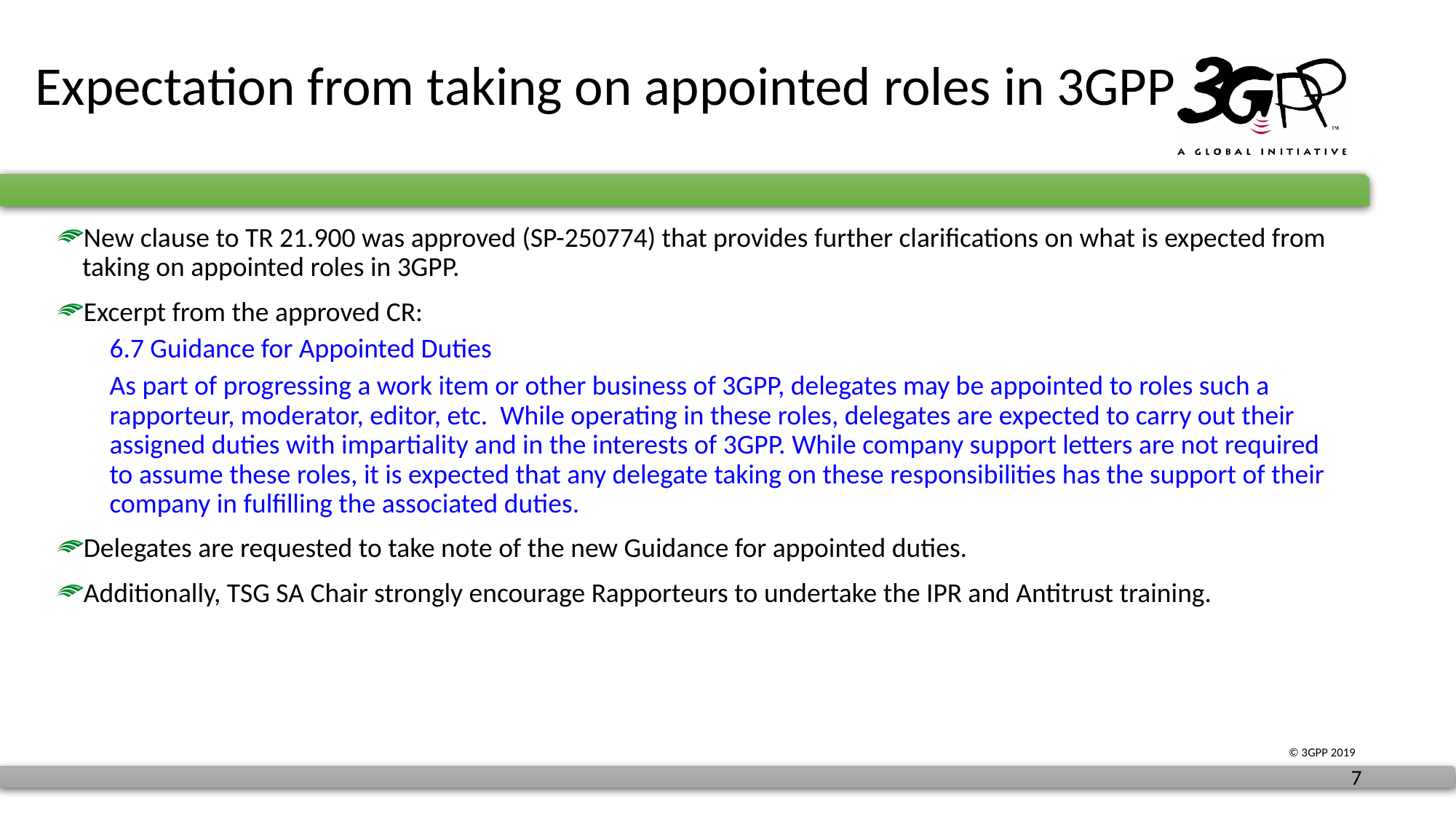

# Expectation from taking on appointed roles in 3GPP
New clause to TR 21.900 was approved (SP-250774) that provides further clarifications on what is expected from taking on appointed roles in 3GPP.
Excerpt from the approved CR:
6.7 Guidance for Appointed Duties
As part of progressing a work item or other business of 3GPP, delegates may be appointed to roles such a rapporteur, moderator, editor, etc.  While operating in these roles, delegates are expected to carry out their assigned duties with impartiality and in the interests of 3GPP. While company support letters are not required to assume these roles, it is expected that any delegate taking on these responsibilities has the support of their company in fulfilling the associated duties.
Delegates are requested to take note of the new Guidance for appointed duties.
Additionally, TSG SA Chair strongly encourage Rapporteurs to undertake the IPR and Antitrust training.